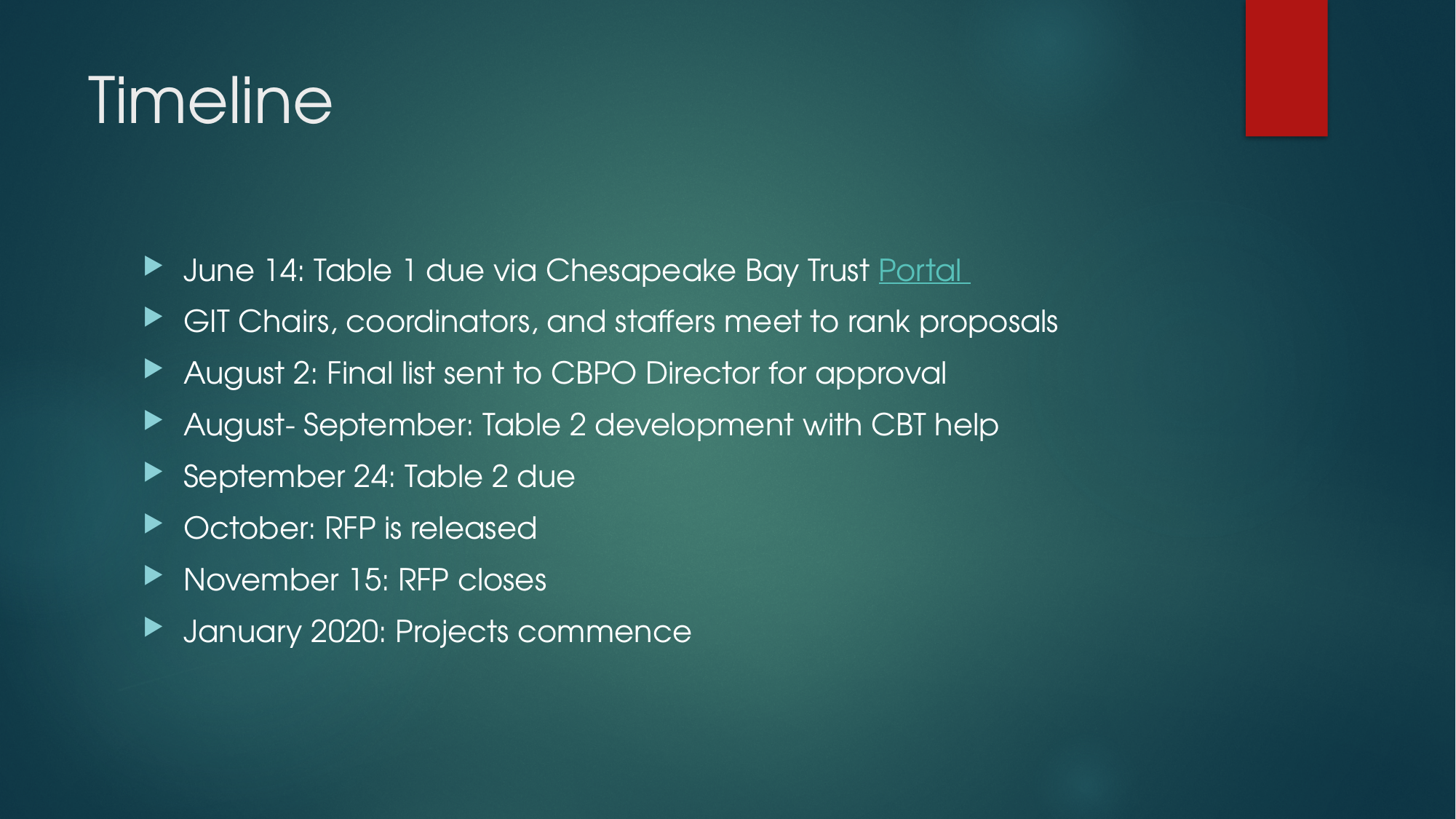

# Timeline
June 14: Table 1 due via Chesapeake Bay Trust Portal
GIT Chairs, coordinators, and staffers meet to rank proposals
August 2: Final list sent to CBPO Director for approval
August- September: Table 2 development with CBT help
September 24: Table 2 due
October: RFP is released
November 15: RFP closes
January 2020: Projects commence